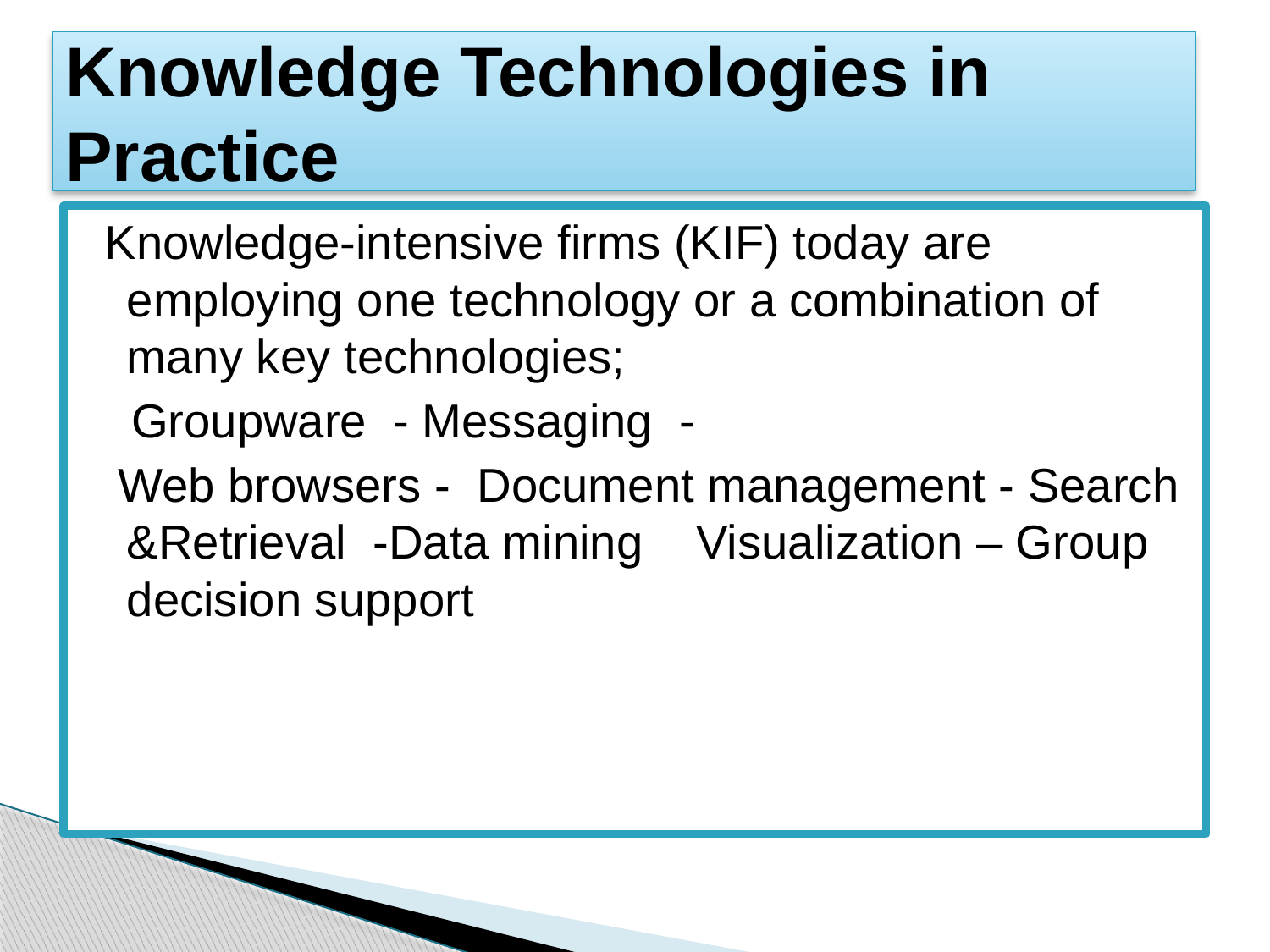

# Knowledge Technologies in Practice
 Knowledge-intensive firms (KIF) today are employing one technology or a combination of many key technologies;
   Groupware  - Messaging  -
  Web browsers -  Document management - Search &Retrieval  -Data mining    Visualization – Group decision support